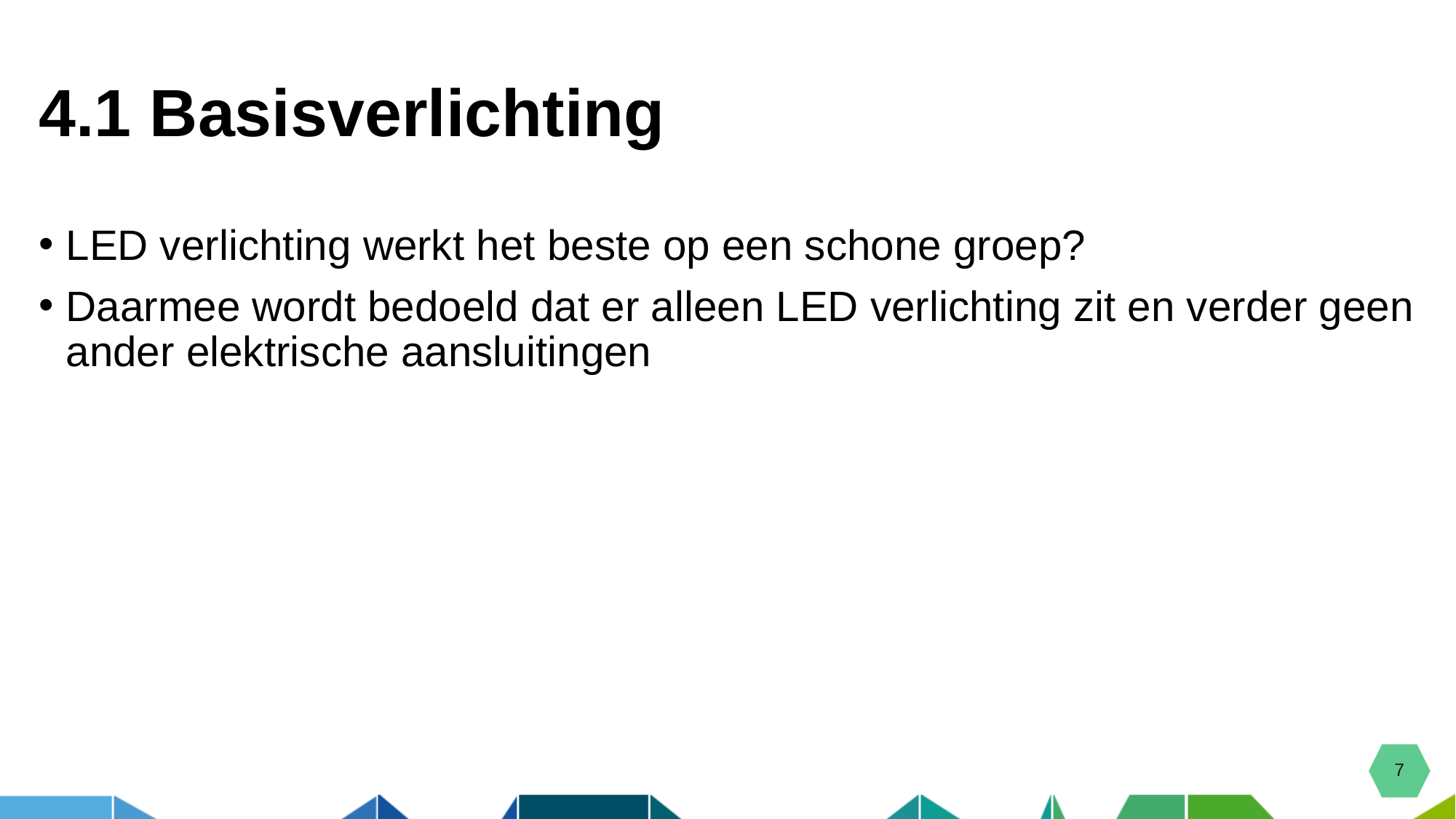

# 4.1 Basisverlichting
LED verlichting werkt het beste op een schone groep?
Daarmee wordt bedoeld dat er alleen LED verlichting zit en verder geen ander elektrische aansluitingen
7